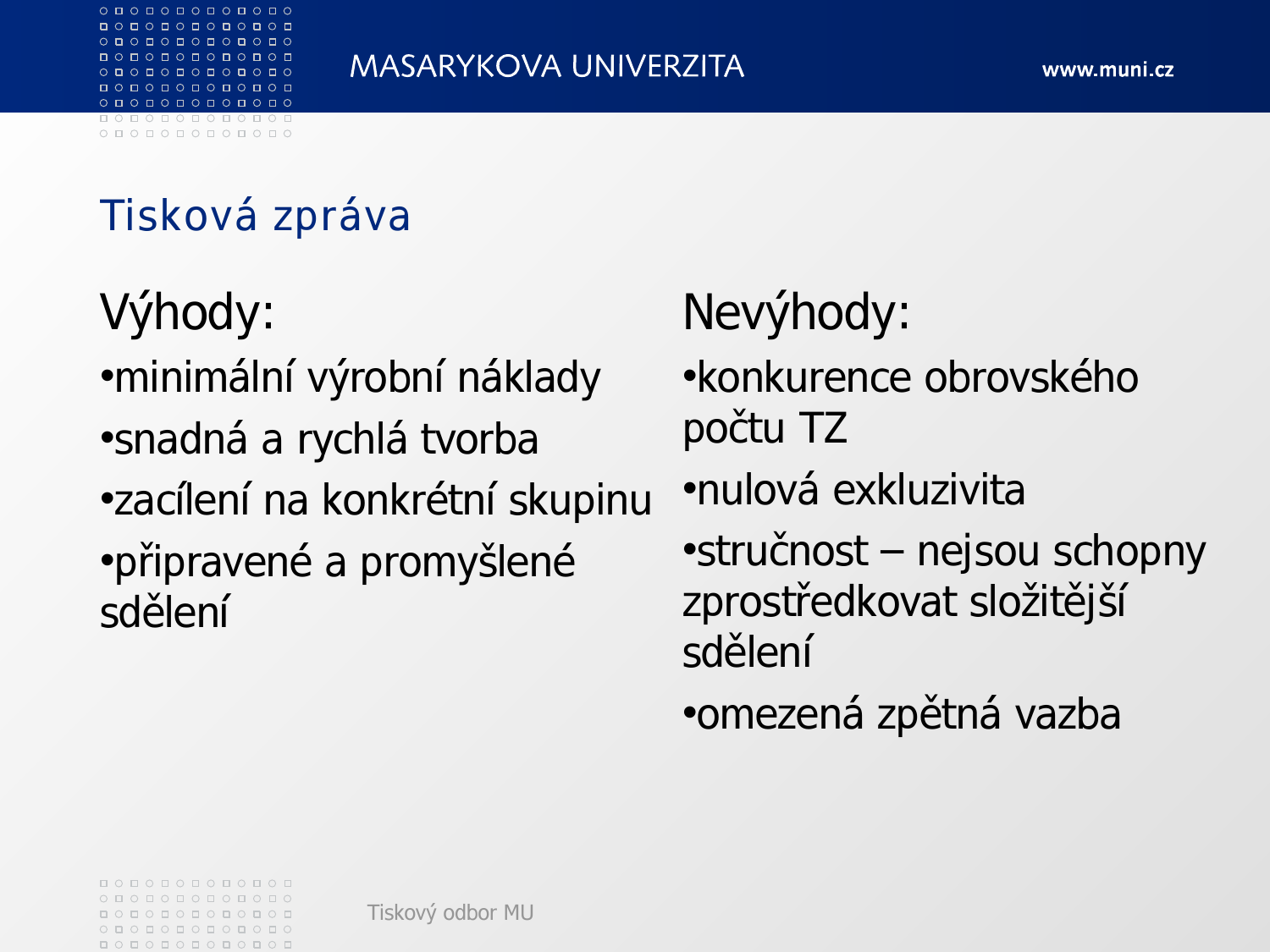

# Tisková zpráva
Výhody:
minimální výrobní náklady
snadná a rychlá tvorba
zacílení na konkrétní skupinu
připravené a promyšlené sdělení

Nevýhody:
konkurence obrovského počtu TZ
nulová exkluzivita
stručnost – nejsou schopny zprostředkovat složitější sdělení
omezená zpětná vazba
Tiskový odbor MU